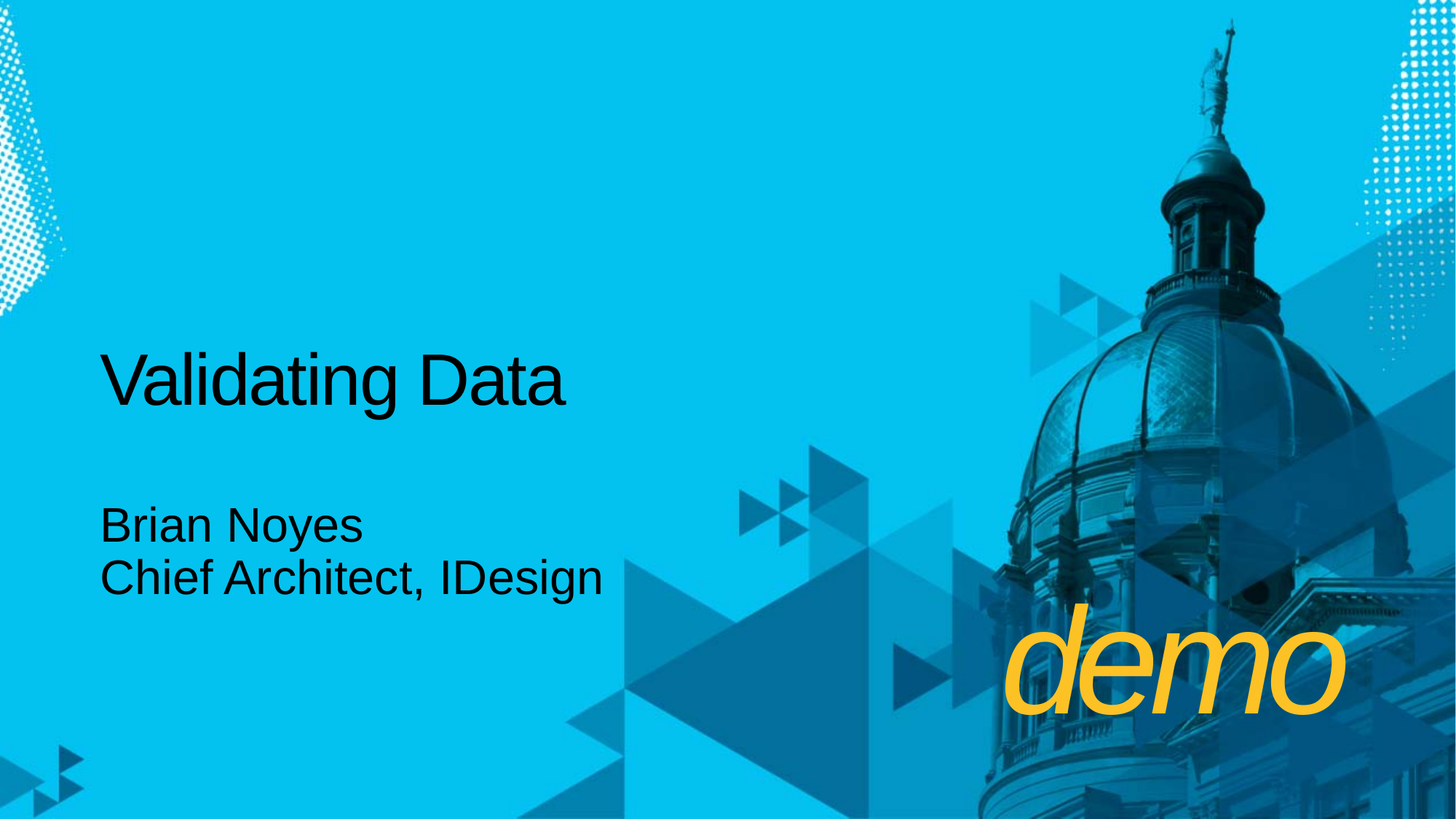

# Validating Data
Brian Noyes
Chief Architect, IDesign

demo